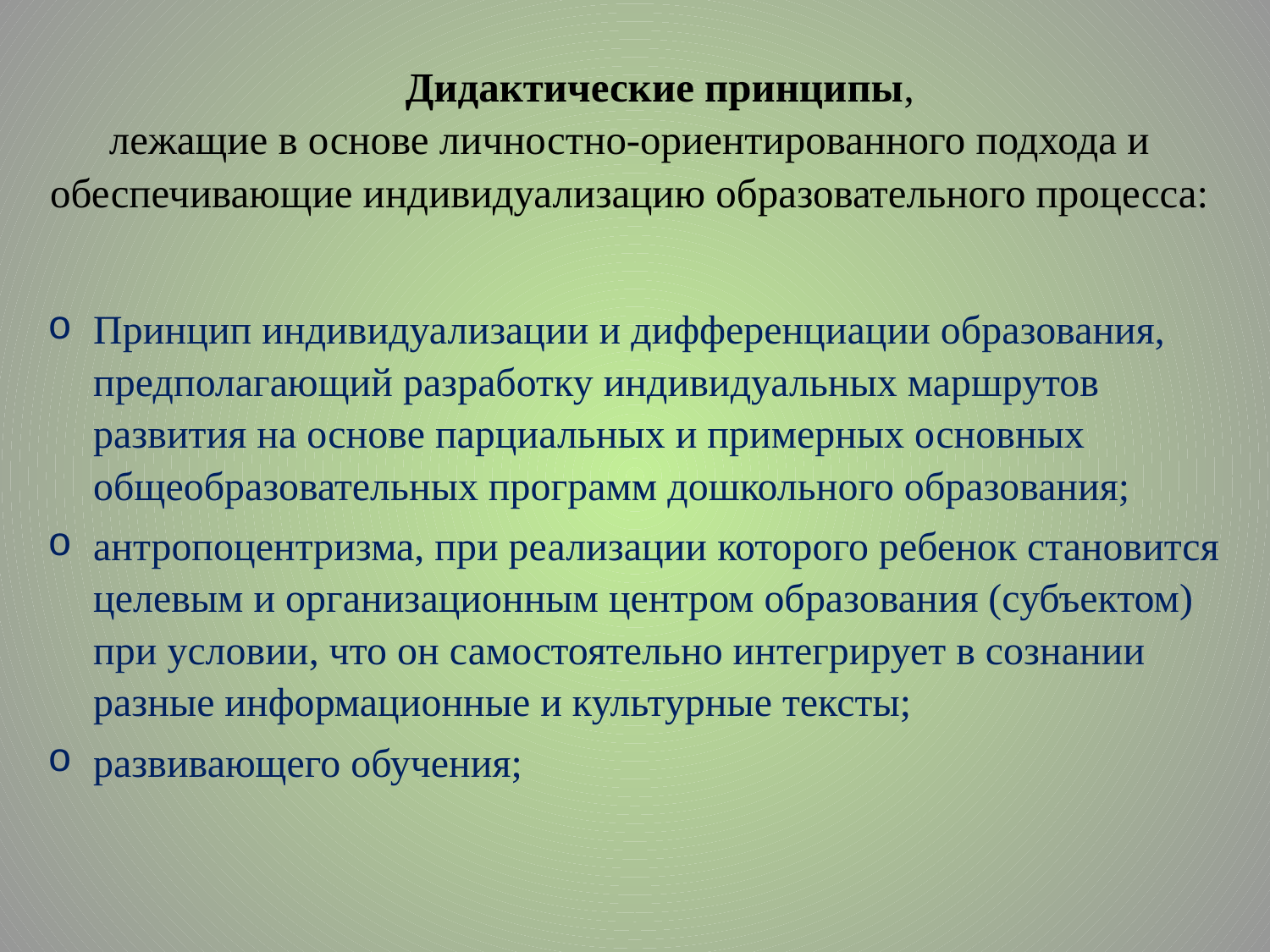

# Дидактические принципы, лежащие в основе личностно-ориентированного подхода и обеспечивающие индивидуализацию образовательного процесса:
Принцип индивидуализации и дифференциации образования, предполагающий разработку индивидуальных маршрутов развития на основе парциальных и примерных основных общеобразовательных программ дошкольного образования;
антропоцентризма, при реализации которого ребенок становится целевым и организационным центром образования (субъектом) при условии, что он самостоятельно интегрирует в сознании разные информационные и культурные тексты;
развивающего обучения;